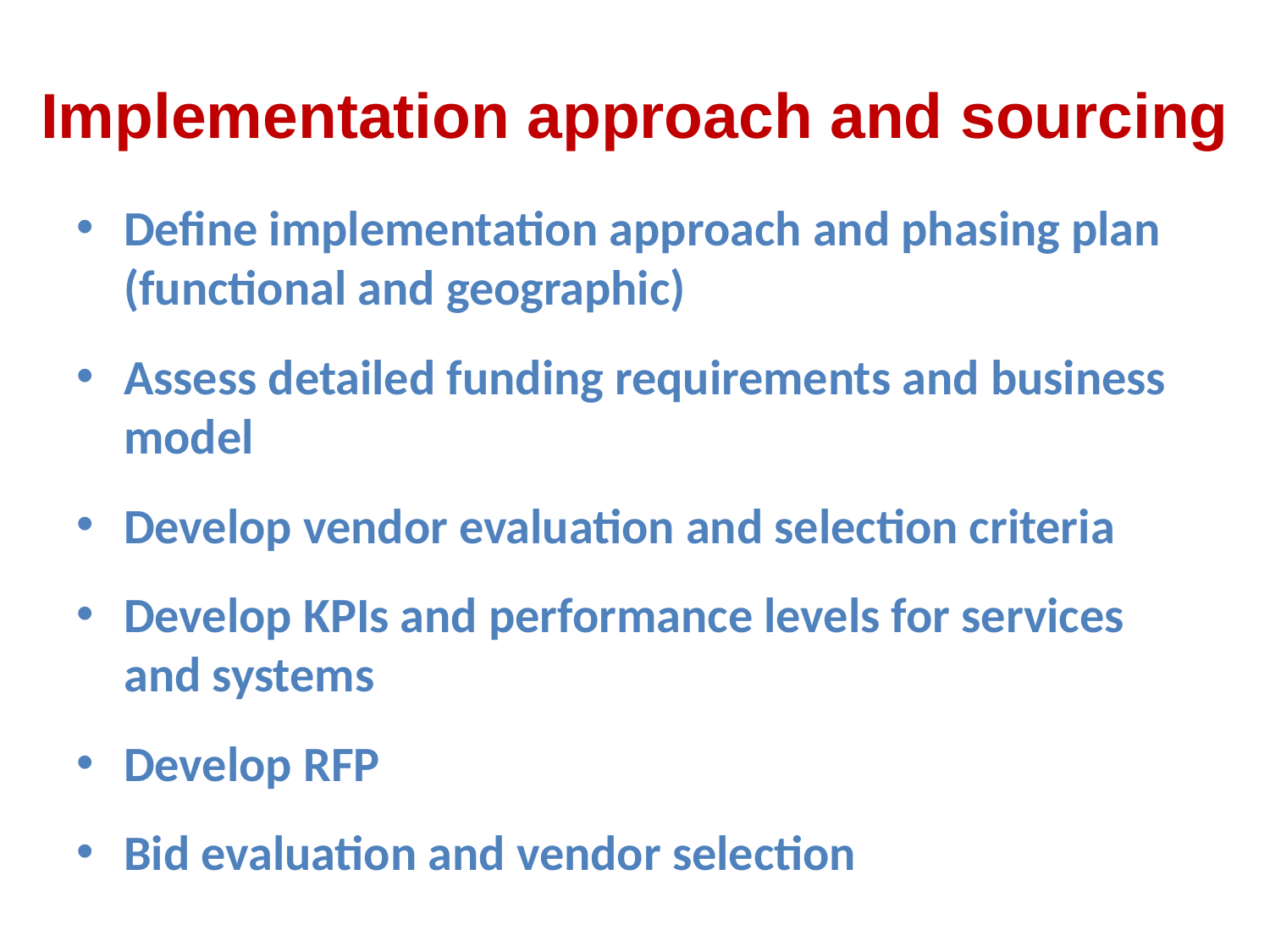

# Implementation approach and sourcing
Define implementation approach and phasing plan (functional and geographic)
Assess detailed funding requirements and business model
Develop vendor evaluation and selection criteria
Develop KPIs and performance levels for services and systems
Develop RFP
Bid evaluation and vendor selection